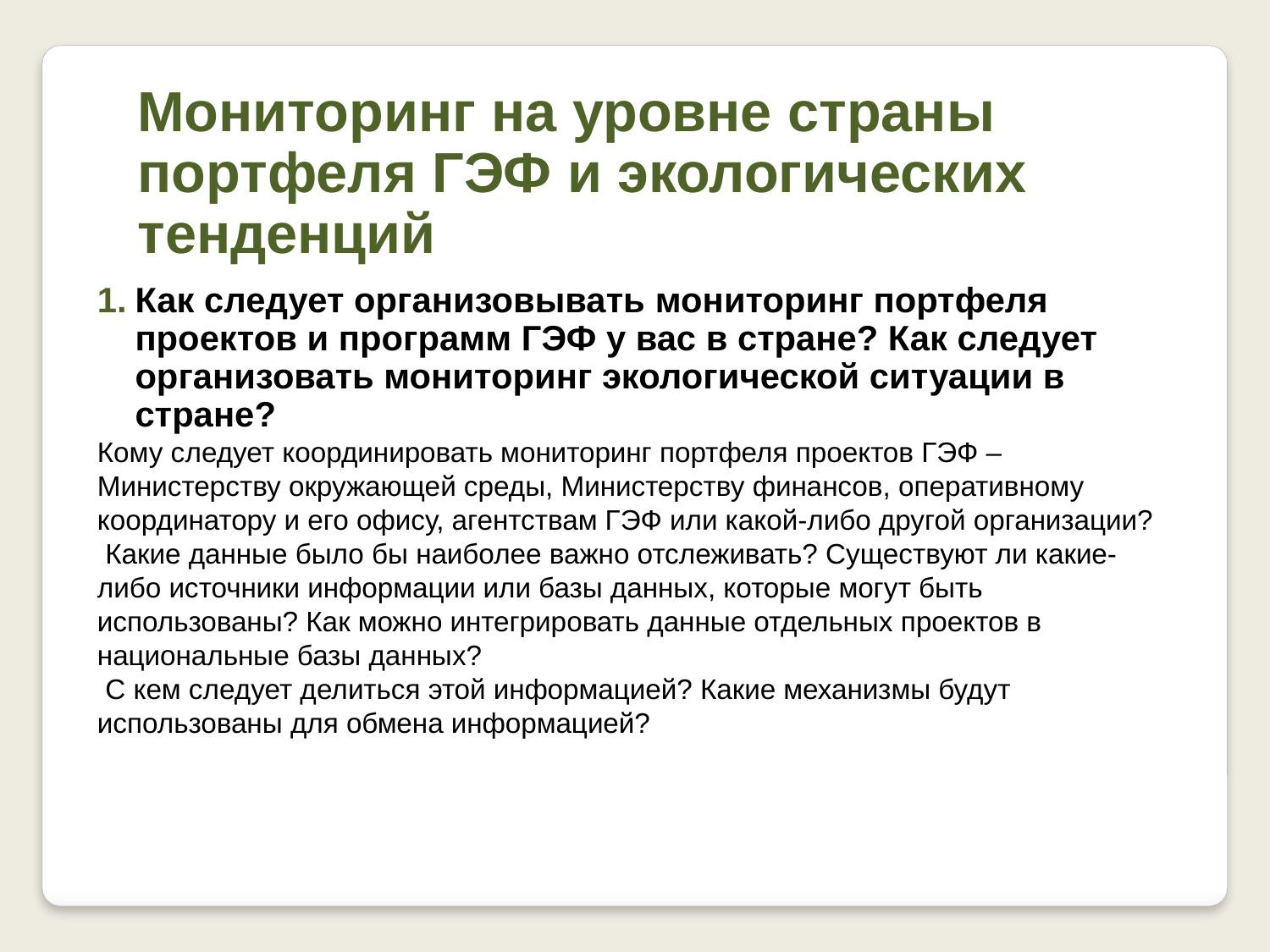

Мониторинг на уровне страны портфеля ГЭФ и экологических тенденций
Как следует организовывать мониторинг портфеля проектов и программ ГЭФ у вас в стране? Как следует организовать мониторинг экологической ситуации в стране?
Кому следует координировать мониторинг портфеля проектов ГЭФ – Министерству окружающей среды, Министерству финансов, оперативному координатору и его офису, агентствам ГЭФ или какой-либо другой организации?
 Какие данные было бы наиболее важно отслеживать? Существуют ли какие-либо источники информации или базы данных, которые могут быть использованы? Как можно интегрировать данные отдельных проектов в национальные базы данных?
 С кем следует делиться этой информацией? Какие механизмы будут использованы для обмена информацией?